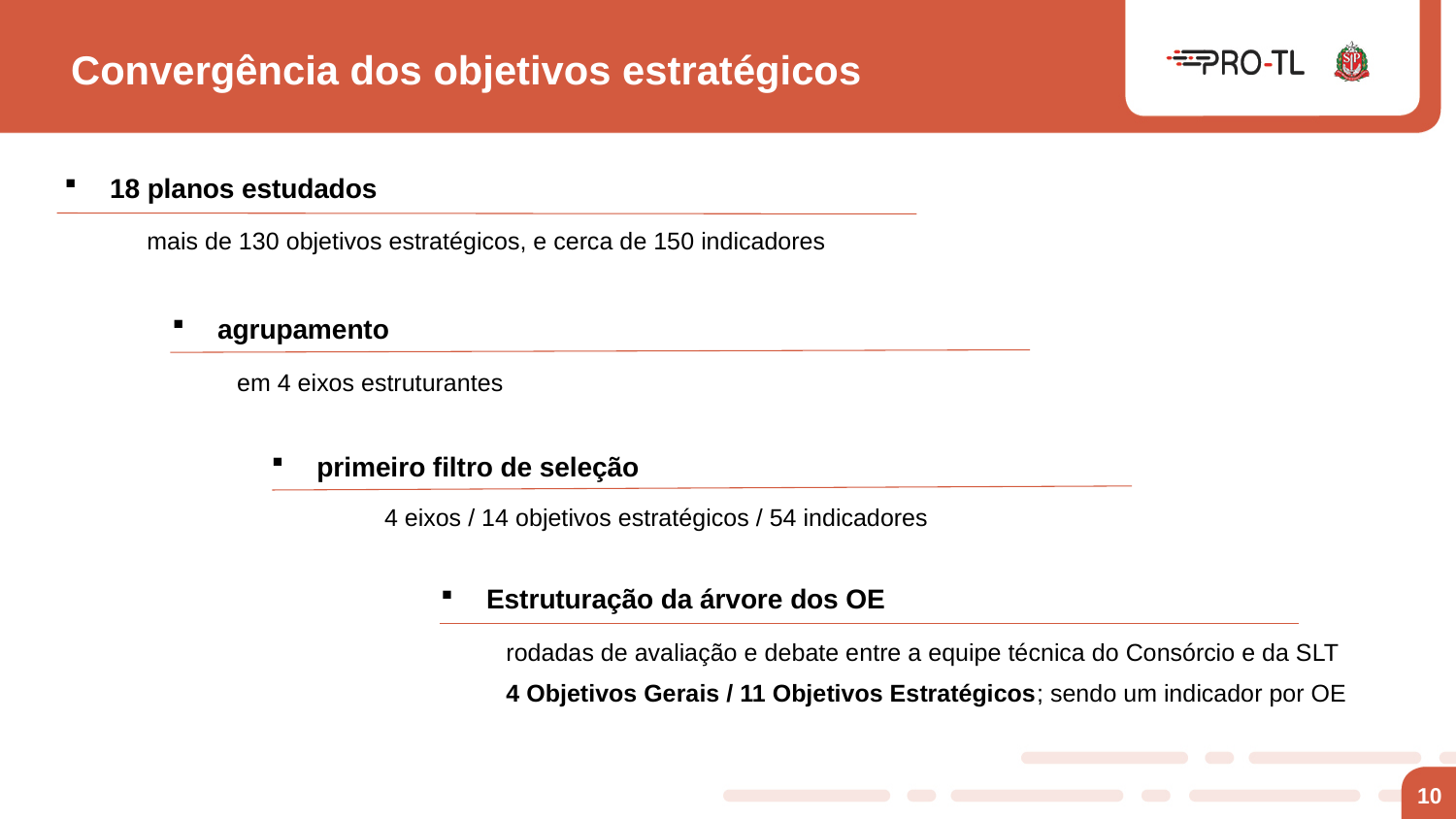

Convergência dos objetivos estratégicos
18 planos estudados
mais de 130 objetivos estratégicos, e cerca de 150 indicadores
agrupamento
em 4 eixos estruturantes
primeiro filtro de seleção
4 eixos / 14 objetivos estratégicos / 54 indicadores
Estruturação da árvore dos OE
rodadas de avaliação e debate entre a equipe técnica do Consórcio e da SLT
4 Objetivos Gerais / 11 Objetivos Estratégicos; sendo um indicador por OE
10